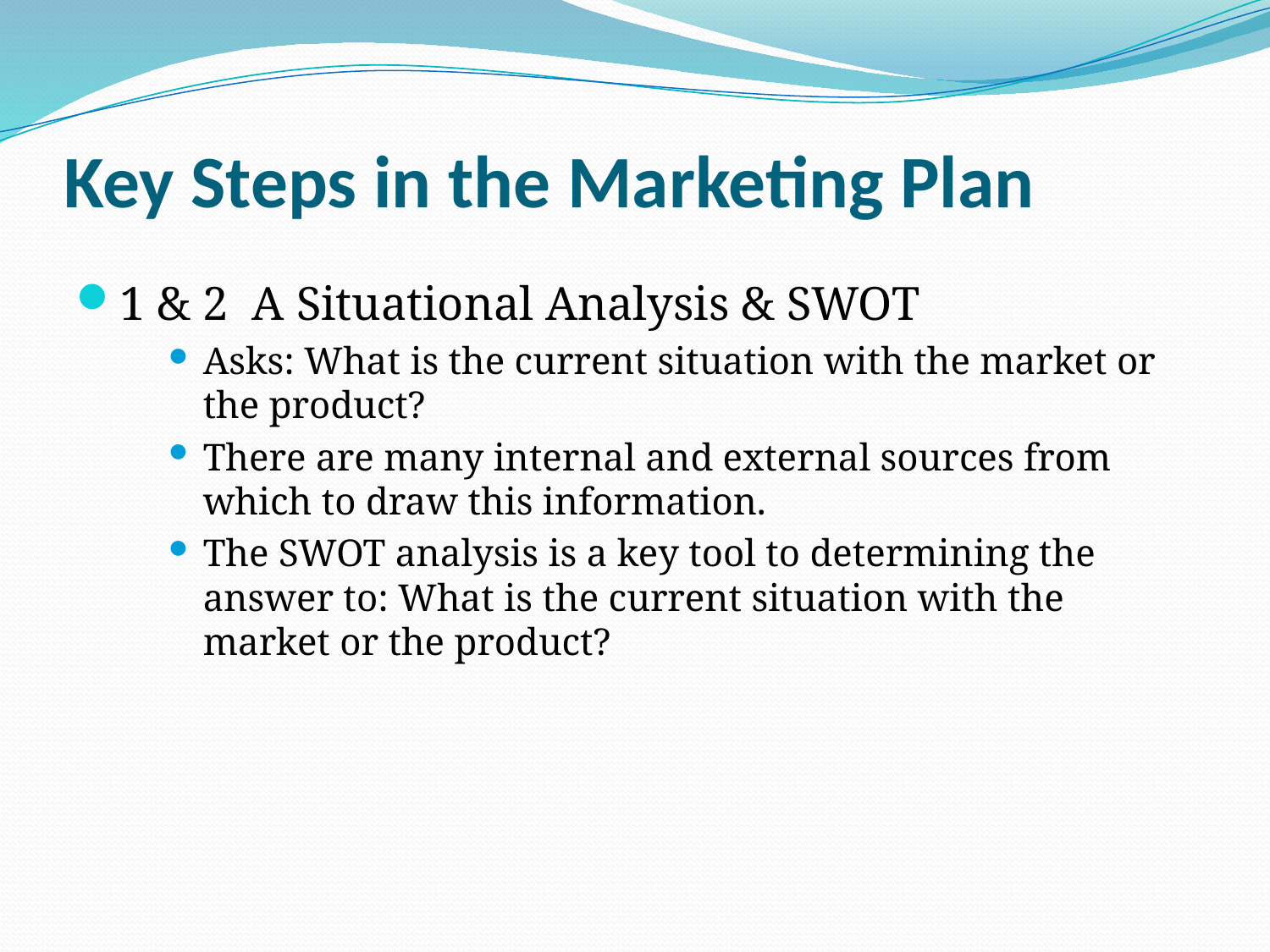

# Key Steps in the Marketing Plan
1 & 2  A Situational Analysis & SWOT
Asks: What is the current situation with the market or the product?
There are many internal and external sources from which to draw this information.
The SWOT analysis is a key tool to determining the answer to: What is the current situation with the market or the product?